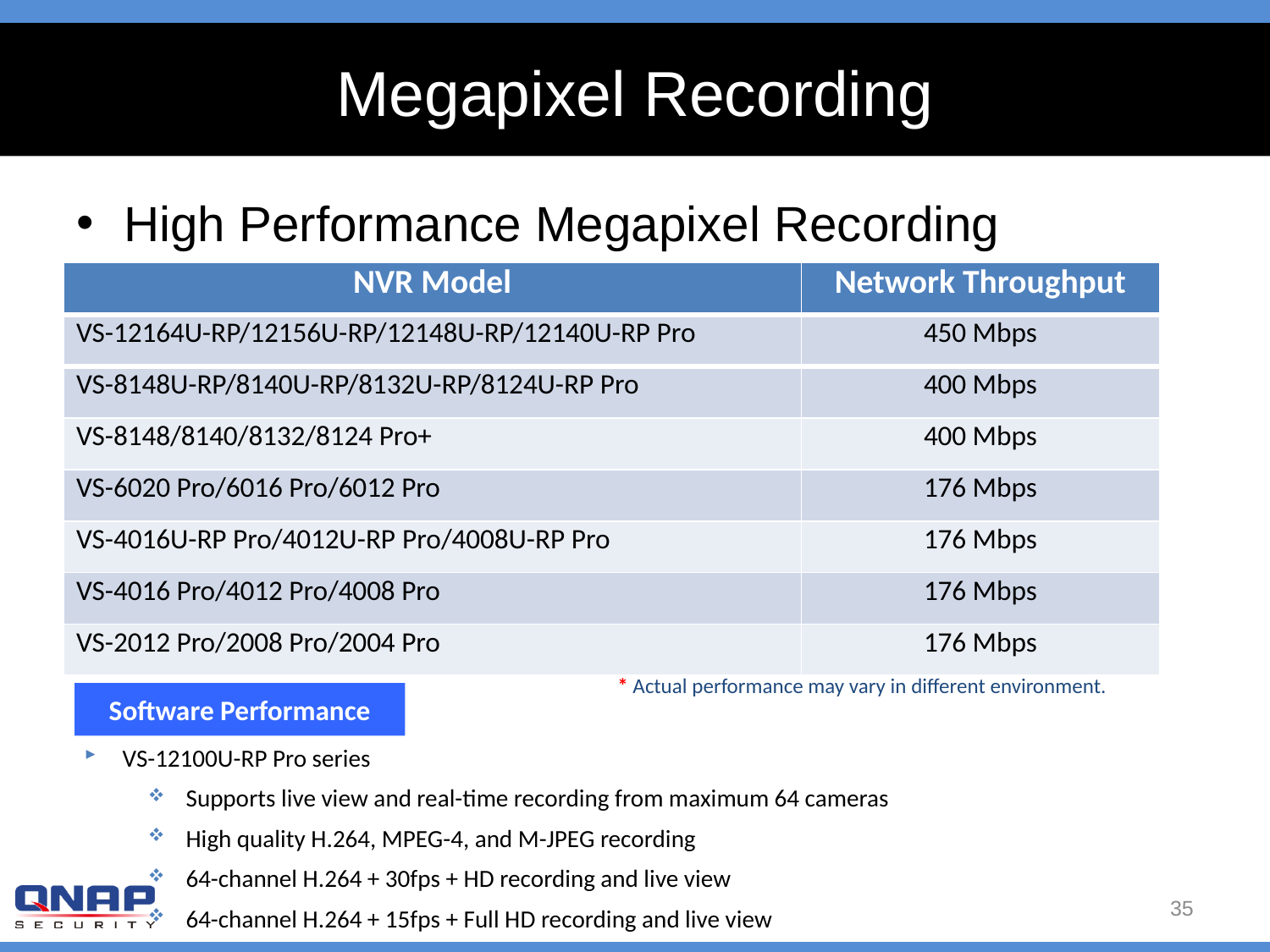

# Megapixel Recording
High Performance Megapixel Recording
| NVR Model | Network Throughput |
| --- | --- |
| VS-12164U-RP/12156U-RP/12148U-RP/12140U-RP Pro | 450 Mbps |
| VS-8148U-RP/8140U-RP/8132U-RP/8124U-RP Pro | 400 Mbps |
| VS-8148/8140/8132/8124 Pro+ | 400 Mbps |
| VS-6020 Pro/6016 Pro/6012 Pro | 176 Mbps |
| VS-4016U-RP Pro/4012U-RP Pro/4008U-RP Pro | 176 Mbps |
| VS-4016 Pro/4012 Pro/4008 Pro | 176 Mbps |
| VS-2012 Pro/2008 Pro/2004 Pro | 176 Mbps |
* Actual performance may vary in different environment.
Software Performance
VS-12100U-RP Pro series
Supports live view and real-time recording from maximum 64 cameras
High quality H.264, MPEG-4, and M-JPEG recording
64-channel H.264 + 30fps + HD recording and live view
64-channel H.264 + 15fps + Full HD recording and live view
35